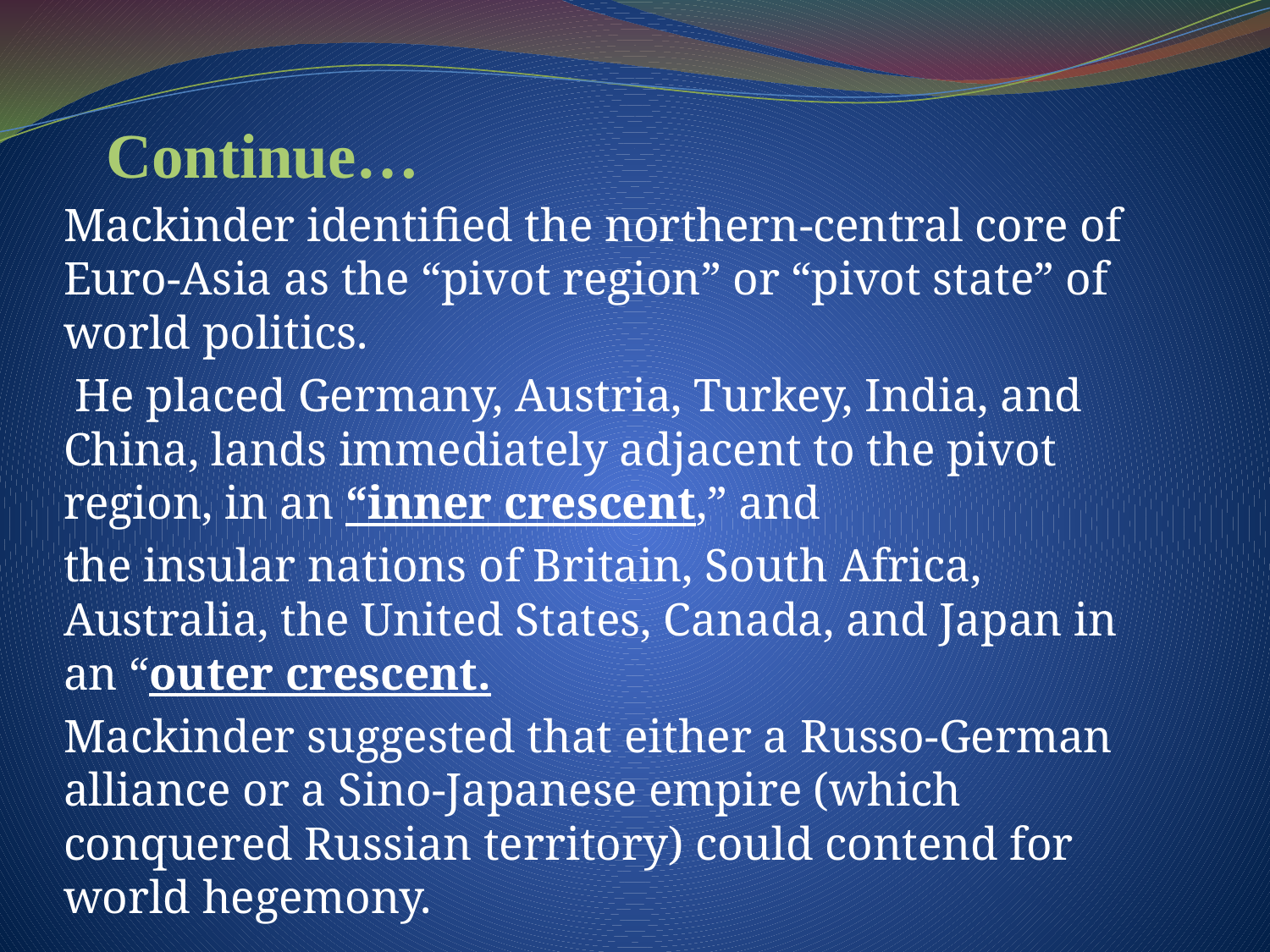

# Continue…
Mackinder identified the northern-central core of Euro-Asia as the “pivot region” or “pivot state” of world politics.
 He placed Germany, Austria, Turkey, India, and China, lands immediately adjacent to the pivot region, in an “inner crescent,” and
the insular nations of Britain, South Africa, Australia, the United States, Canada, and Japan in an “outer crescent.
Mackinder suggested that either a Russo-German alliance or a Sino-Japanese empire (which conquered Russian territory) could contend for world hegemony.